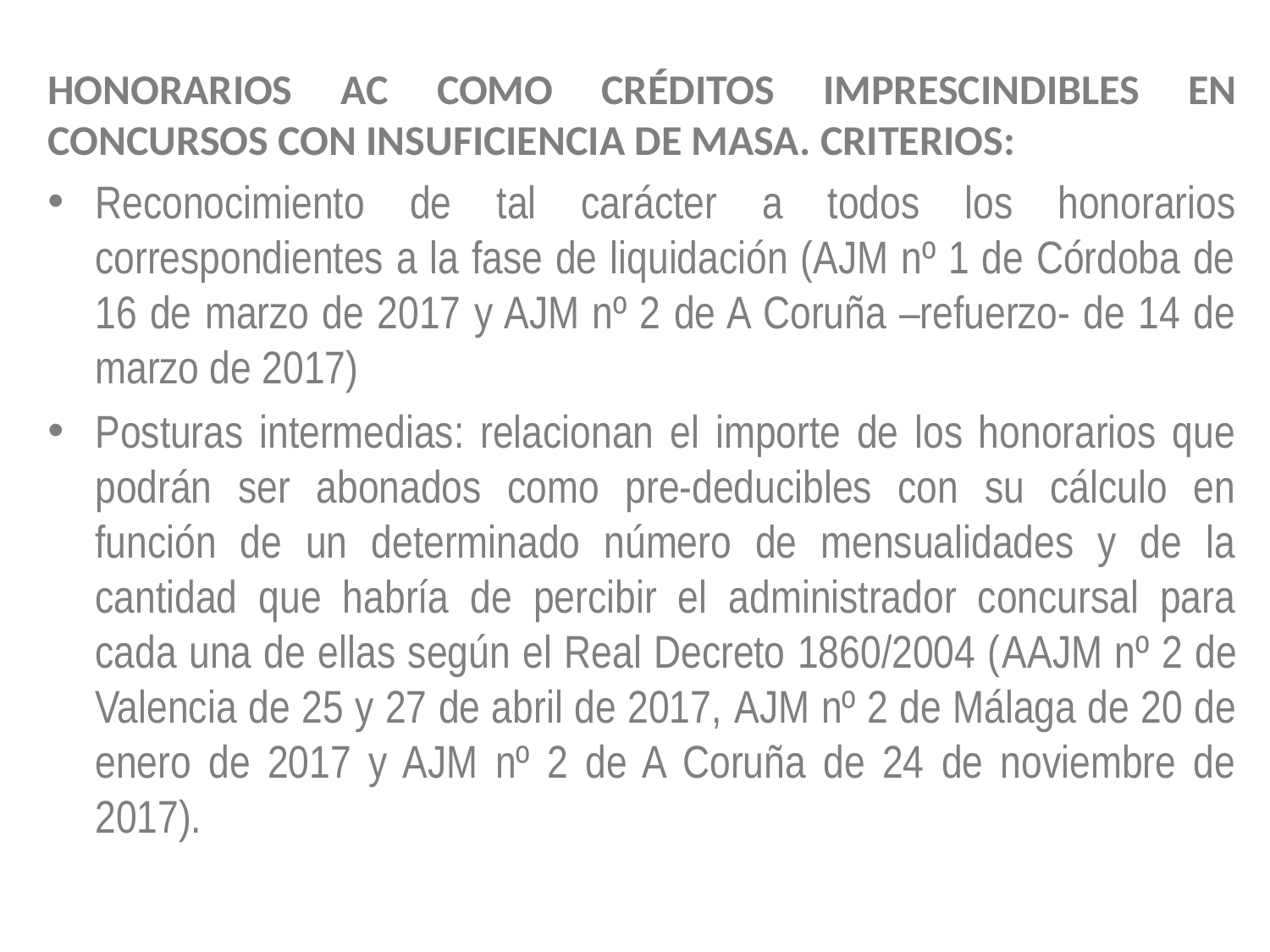

#
HONORARIOS AC COMO CRÉDITOS IMPRESCINDIBLES EN CONCURSOS CON INSUFICIENCIA DE MASA. CRITERIOS:
Reconocimiento de tal carácter a todos los honorarios correspondientes a la fase de liquidación (AJM nº 1 de Córdoba de 16 de marzo de 2017 y AJM nº 2 de A Coruña –refuerzo- de 14 de marzo de 2017)
Posturas intermedias: relacionan el importe de los honorarios que podrán ser abonados como pre-deducibles con su cálculo en función de un determinado número de mensualidades y de la cantidad que habría de percibir el administrador concursal para cada una de ellas según el Real Decreto 1860/2004 (AAJM nº 2 de Valencia de 25 y 27 de abril de 2017, AJM nº 2 de Málaga de 20 de enero de 2017 y AJM nº 2 de A Coruña de 24 de noviembre de 2017).